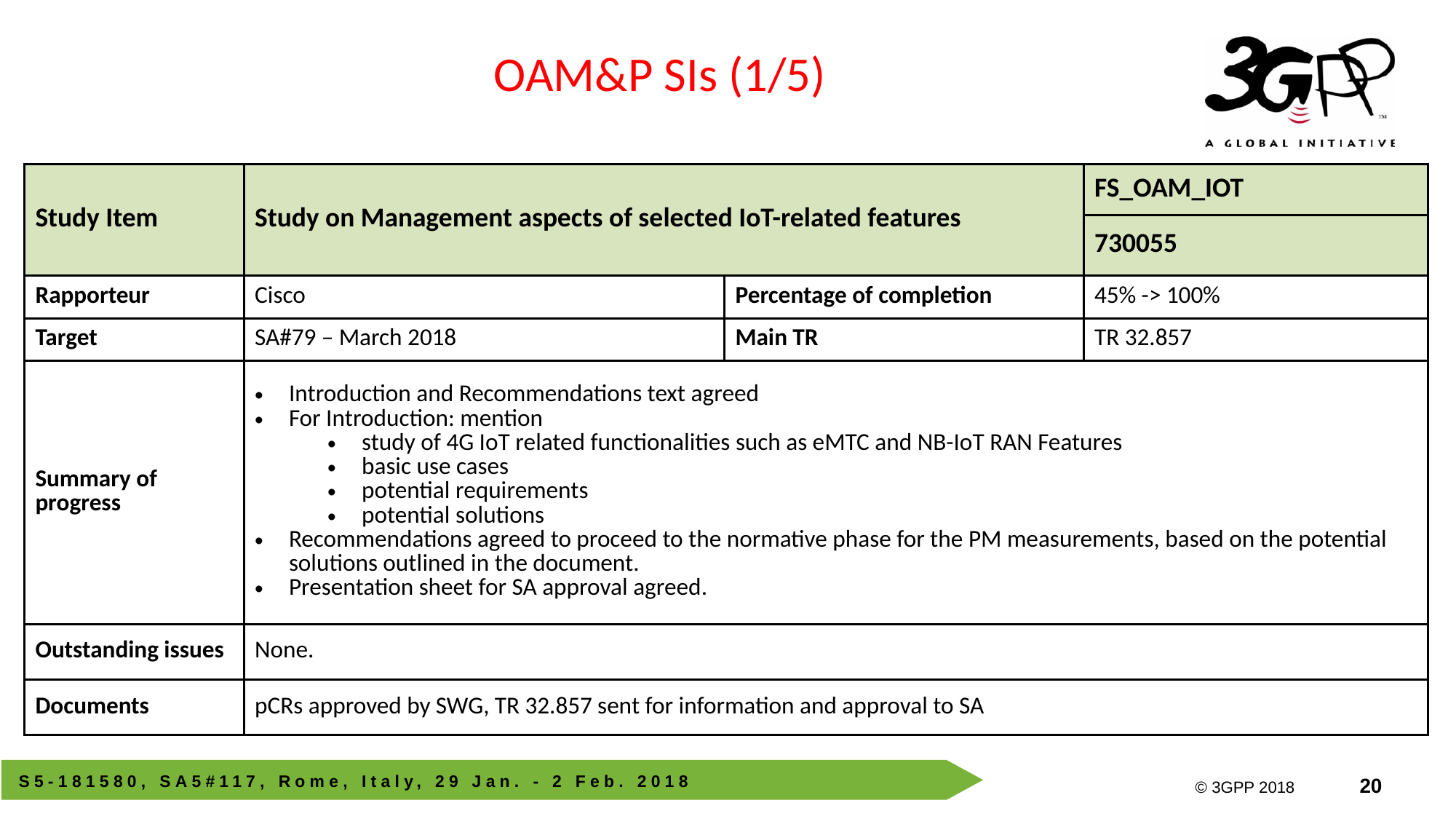

OAM&P SIs (1/5)
| Study Item | Study on Management aspects of selected IoT-related features |  | FS\_OAM\_IOT |
| --- | --- | --- | --- |
|  |  |  | 730055 |
| Rapporteur | Cisco | Percentage of completion | 45% -> 100% |
| Target | SA#79 – March 2018 | Main TR | TR 32.857 |
| Summary of progress | Introduction and Recommendations text agreed For Introduction: mention study of 4G IoT related functionalities such as eMTC and NB-IoT RAN Features basic use cases potential requirements potential solutions Recommendations agreed to proceed to the normative phase for the PM measurements, based on the potential solutions outlined in the document. Presentation sheet for SA approval agreed. |  |  |
| Outstanding issues | None. |  |  |
| Documents | pCRs approved by SWG, TR 32.857 sent for information and approval to SA |  |  |